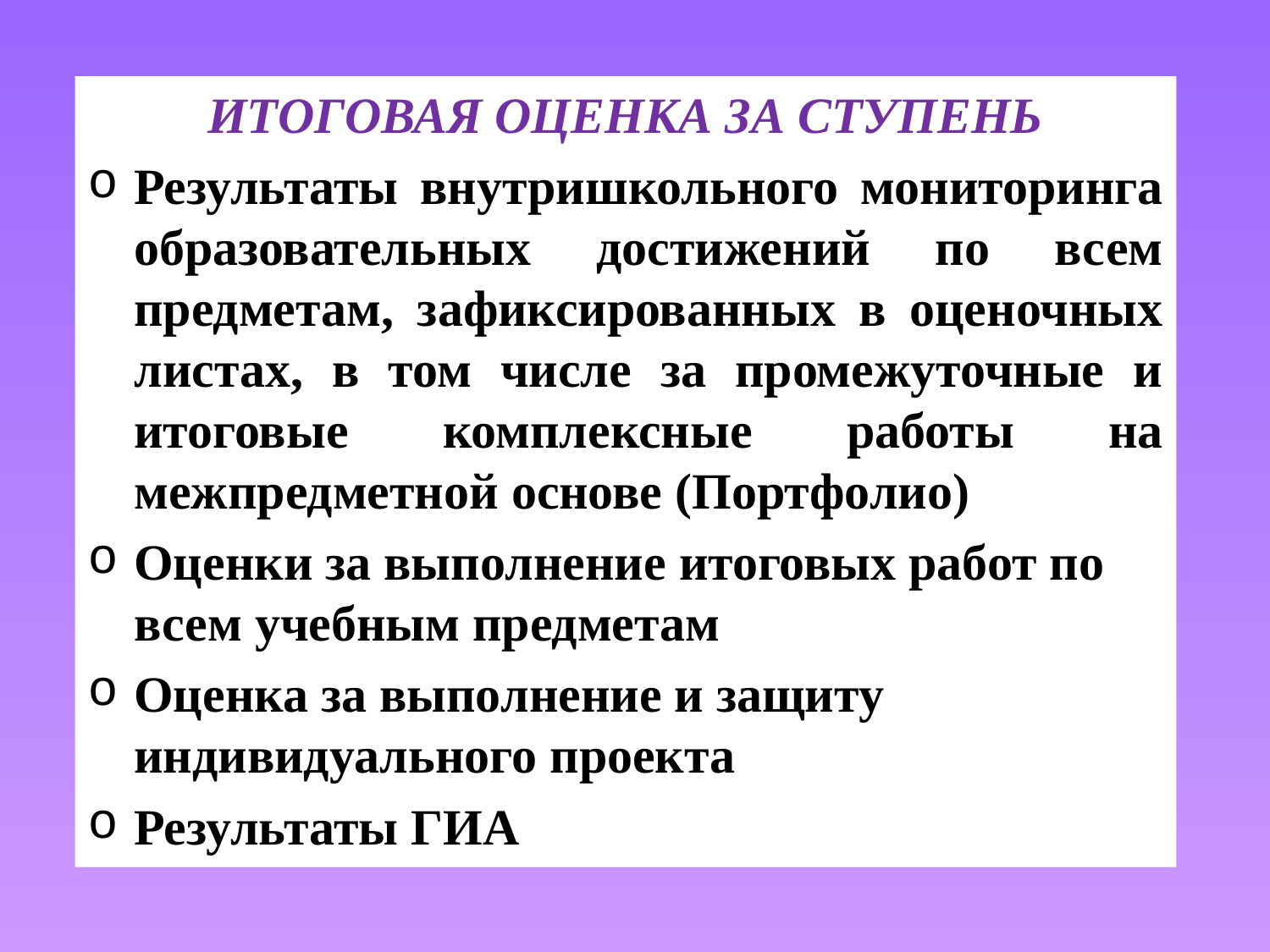

ИТОГОВАЯ ОЦЕНКА ЗА СТУПЕНЬ
Результаты внутришкольного мониторинга образовательных достижений по всем предметам, зафиксированных в оценочных листах, в том числе за промежуточные и итоговые комплексные работы на межпредметной основе (Портфолио)
Оценки за выполнение итоговых работ по всем учебным предметам
Оценка за выполнение и защиту индивидуального проекта
Результаты ГИА